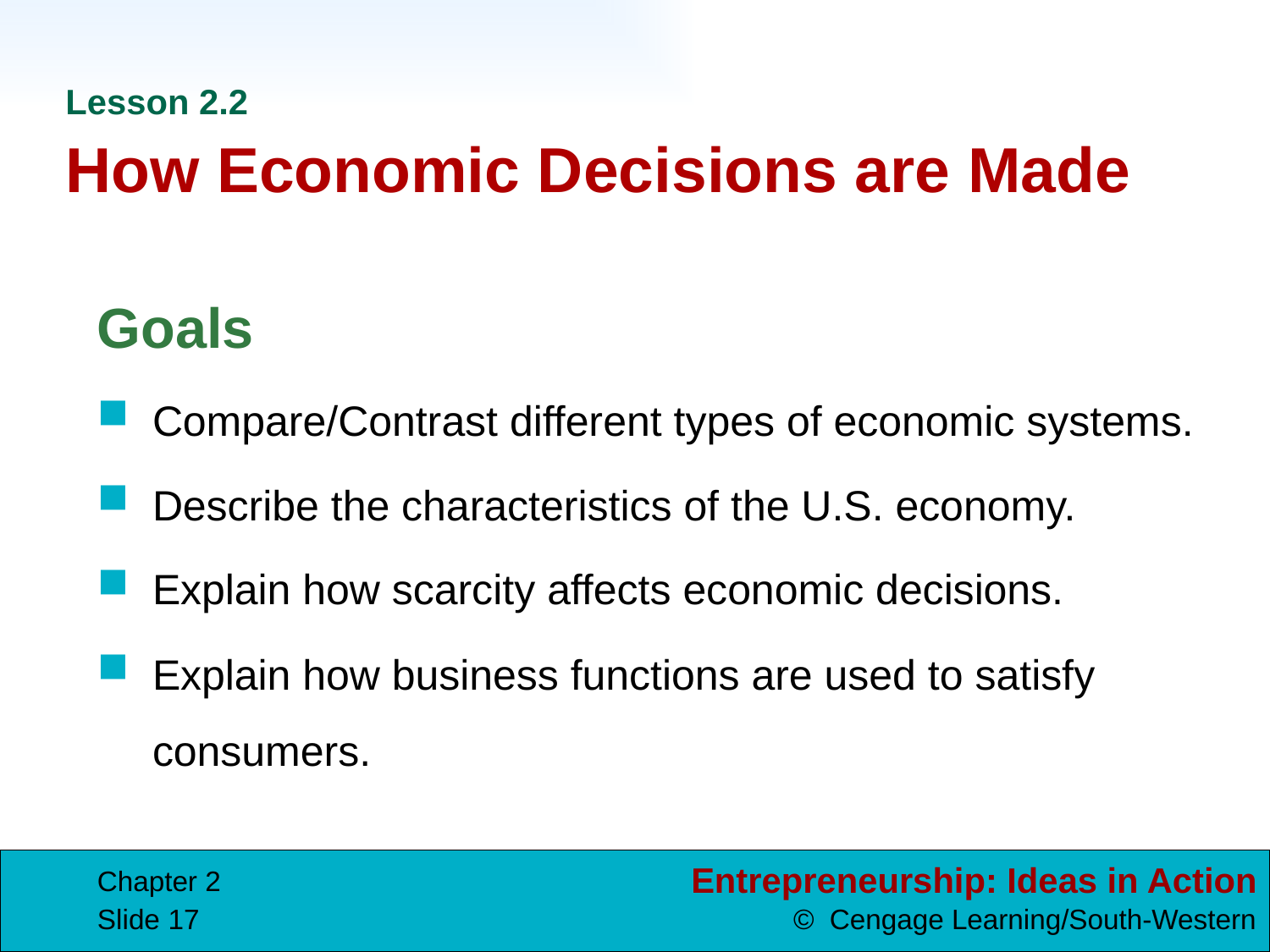

# Lesson 2.2 How Economic Decisions are Made
Goals
Compare/Contrast different types of economic systems.
Describe the characteristics of the U.S. economy.
Explain how scarcity affects economic decisions.
Explain how business functions are used to satisfy consumers.
Chapter 2
Slide 17